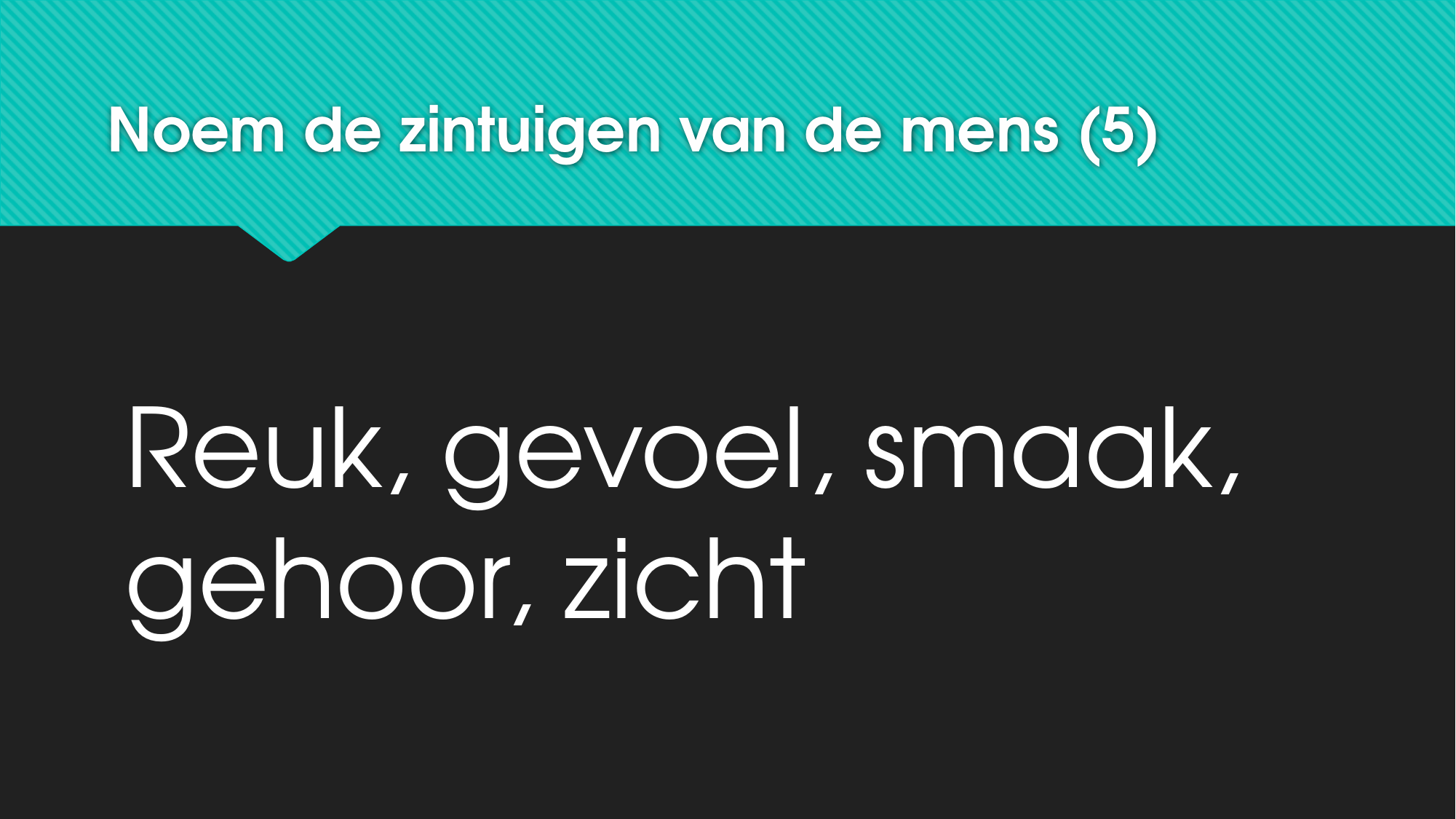

# Noem de zintuigen van de mens (5)

Reuk, gevoel, smaak, gehoor, zicht